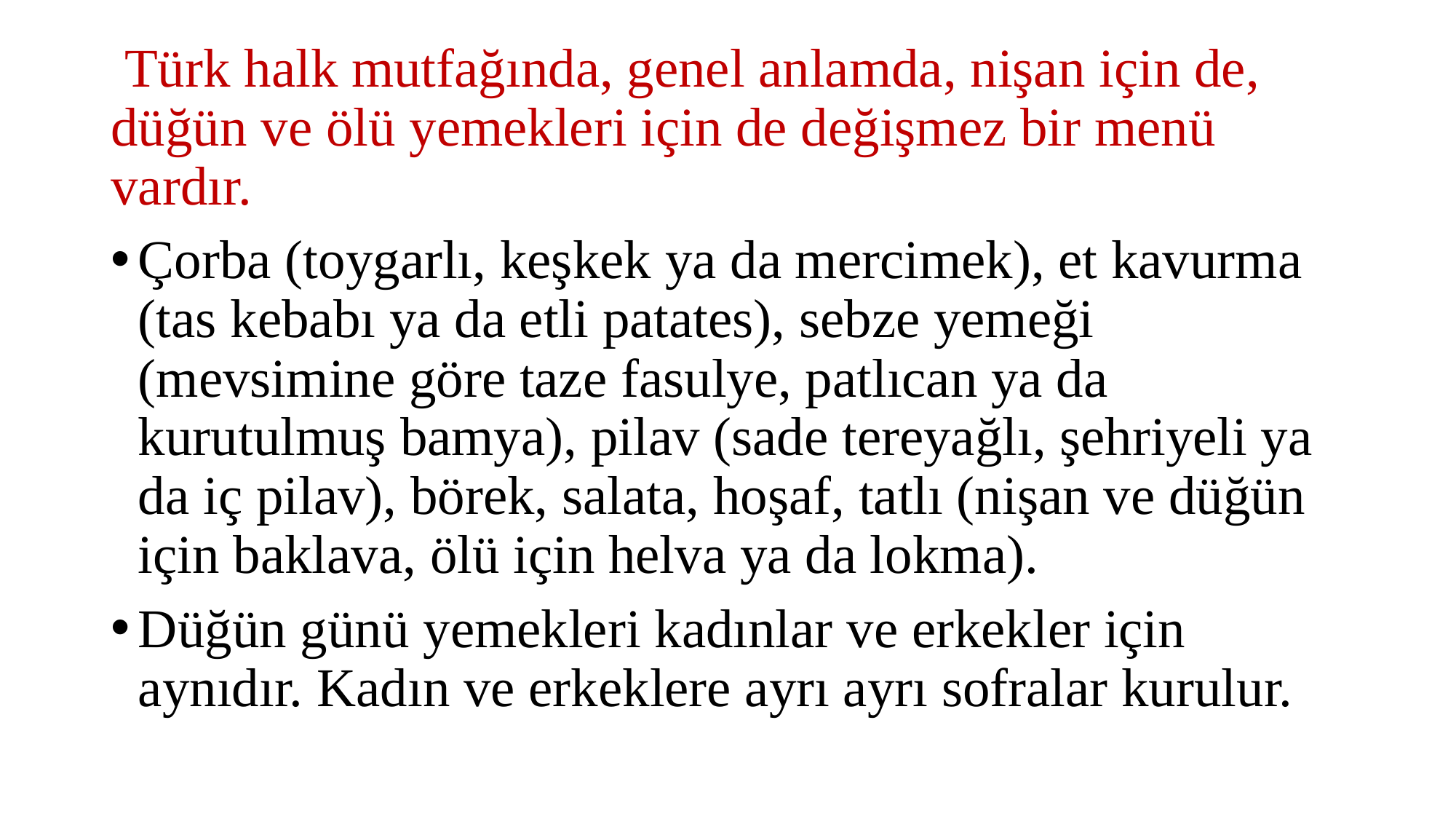

Türk halk mutfağında, genel anlamda, nişan için de, düğün ve ölü yemekleri için de değişmez bir menü vardır.
Çorba (toygarlı, keşkek ya da mercimek), et kavurma (tas kebabı ya da etli patates), sebze yemeği (mevsimine göre taze fasulye, patlıcan ya da kurutulmuş bamya), pilav (sade tereyağlı, şehriyeli ya da iç pilav), börek, salata, hoşaf, tatlı (nişan ve düğün için baklava, ölü için helva ya da lokma).
Düğün günü yemekleri kadınlar ve erkekler için aynıdır. Kadın ve erkeklere ayrı ayrı sofralar kurulur.